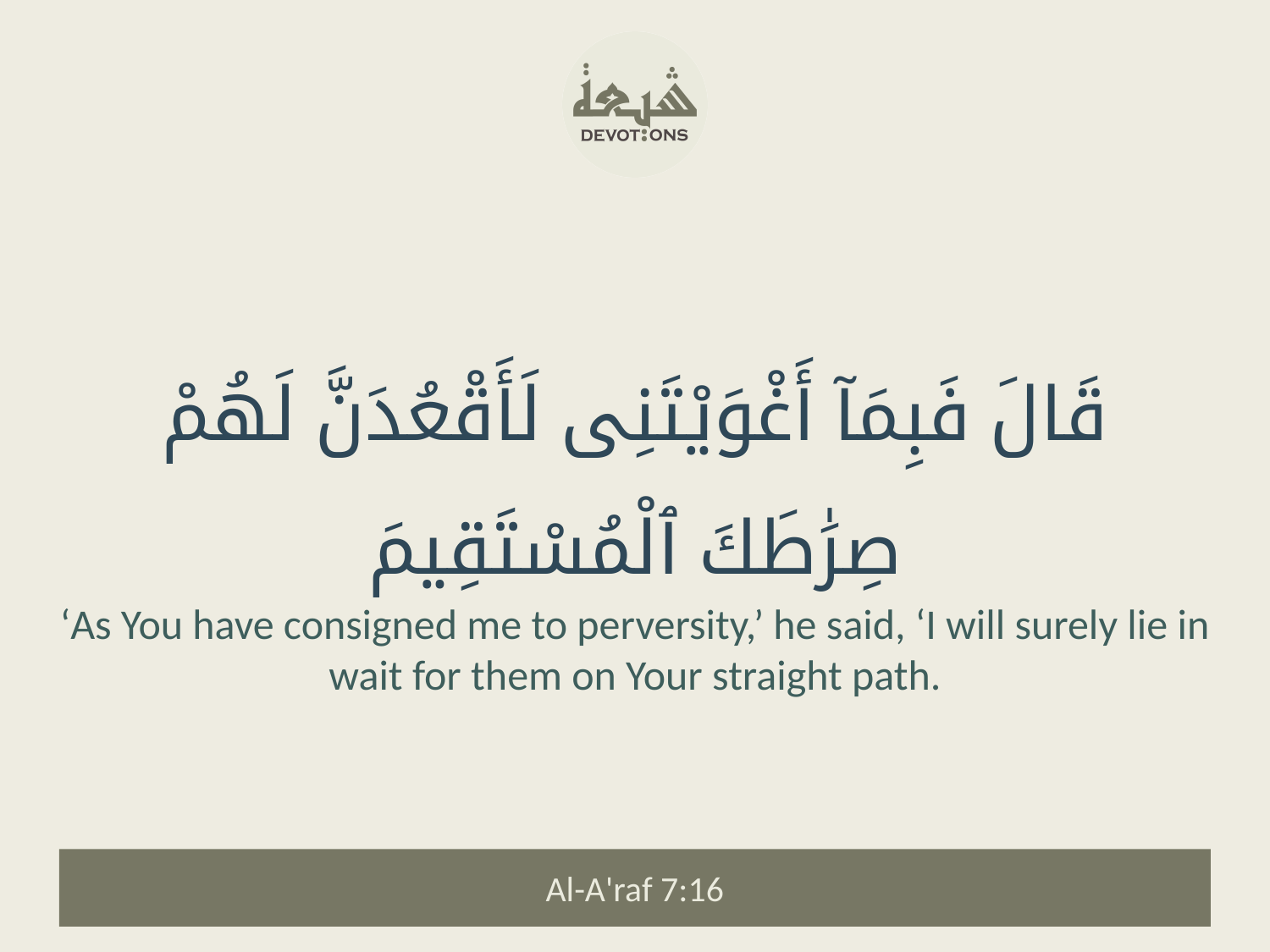

قَالَ فَبِمَآ أَغْوَيْتَنِى لَأَقْعُدَنَّ لَهُمْ صِرَٰطَكَ ٱلْمُسْتَقِيمَ
‘As You have consigned me to perversity,’ he said, ‘I will surely lie in wait for them on Your straight path.
Al-A'raf 7:16